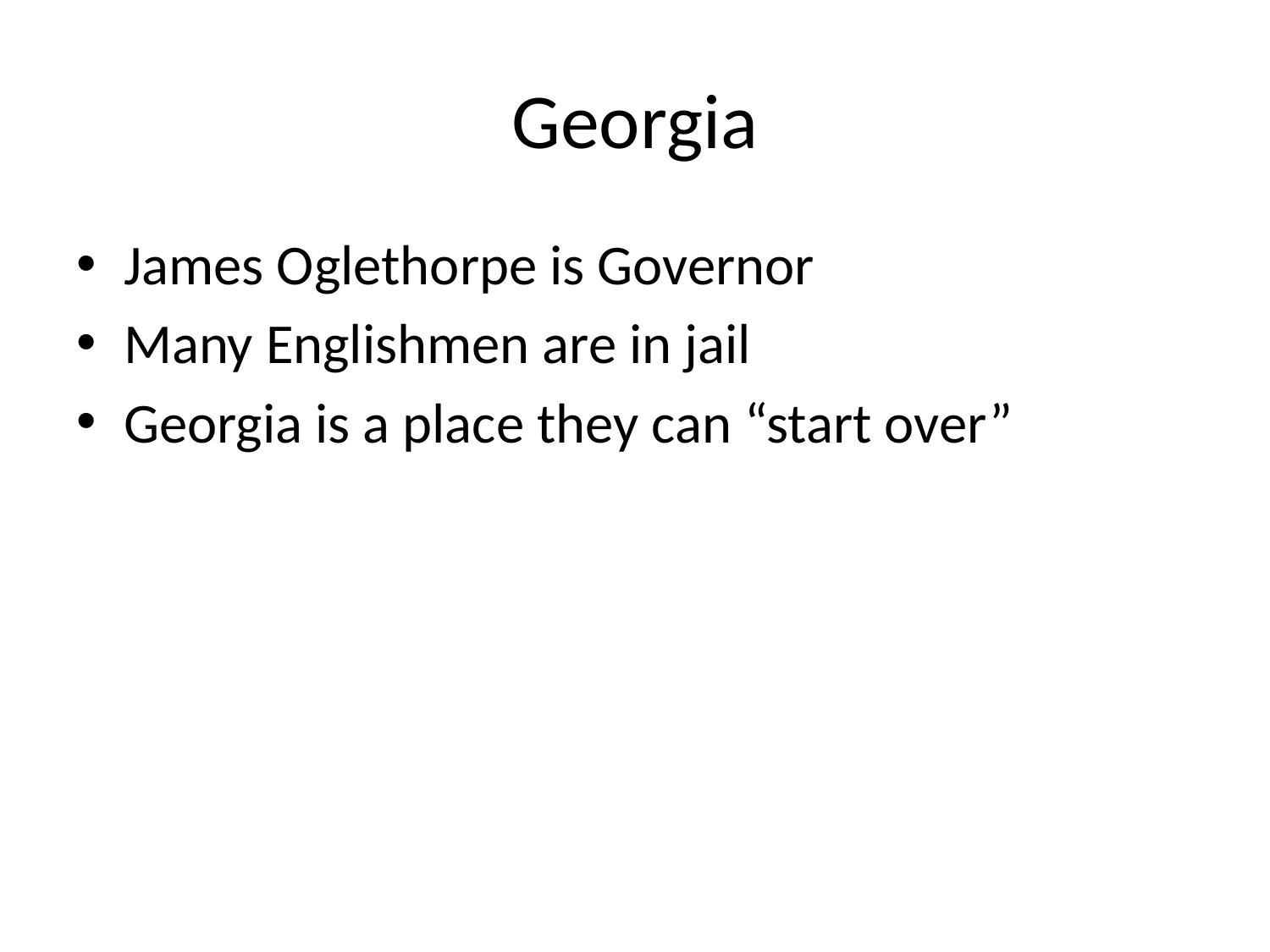

# Georgia
James Oglethorpe is Governor
Many Englishmen are in jail
Georgia is a place they can “start over”